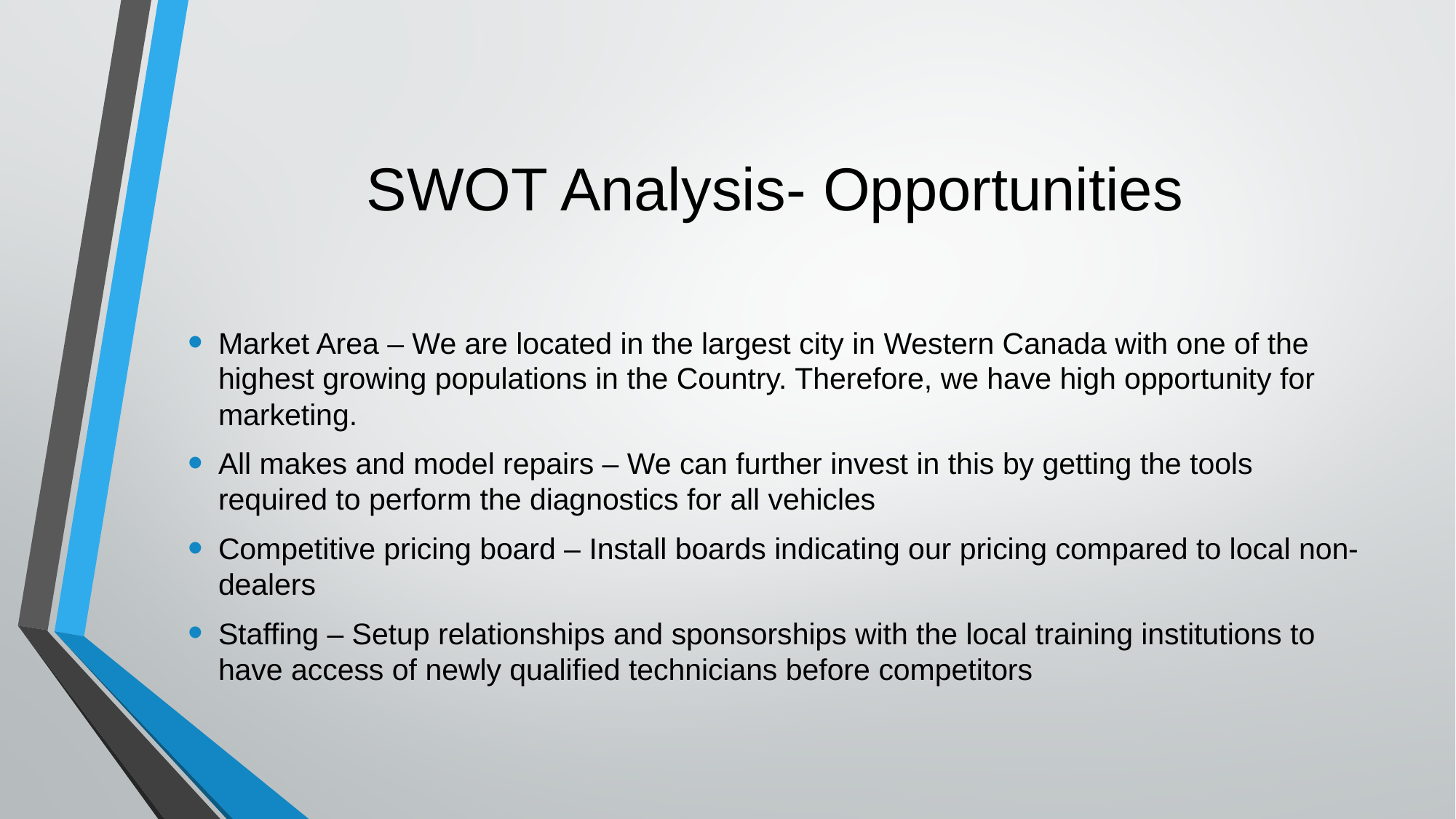

# SWOT Analysis- Opportunities
Market Area – We are located in the largest city in Western Canada with one of the highest growing populations in the Country. Therefore, we have high opportunity for marketing.
All makes and model repairs – We can further invest in this by getting the tools required to perform the diagnostics for all vehicles
Competitive pricing board – Install boards indicating our pricing compared to local non-dealers
Staffing – Setup relationships and sponsorships with the local training institutions to have access of newly qualified technicians before competitors